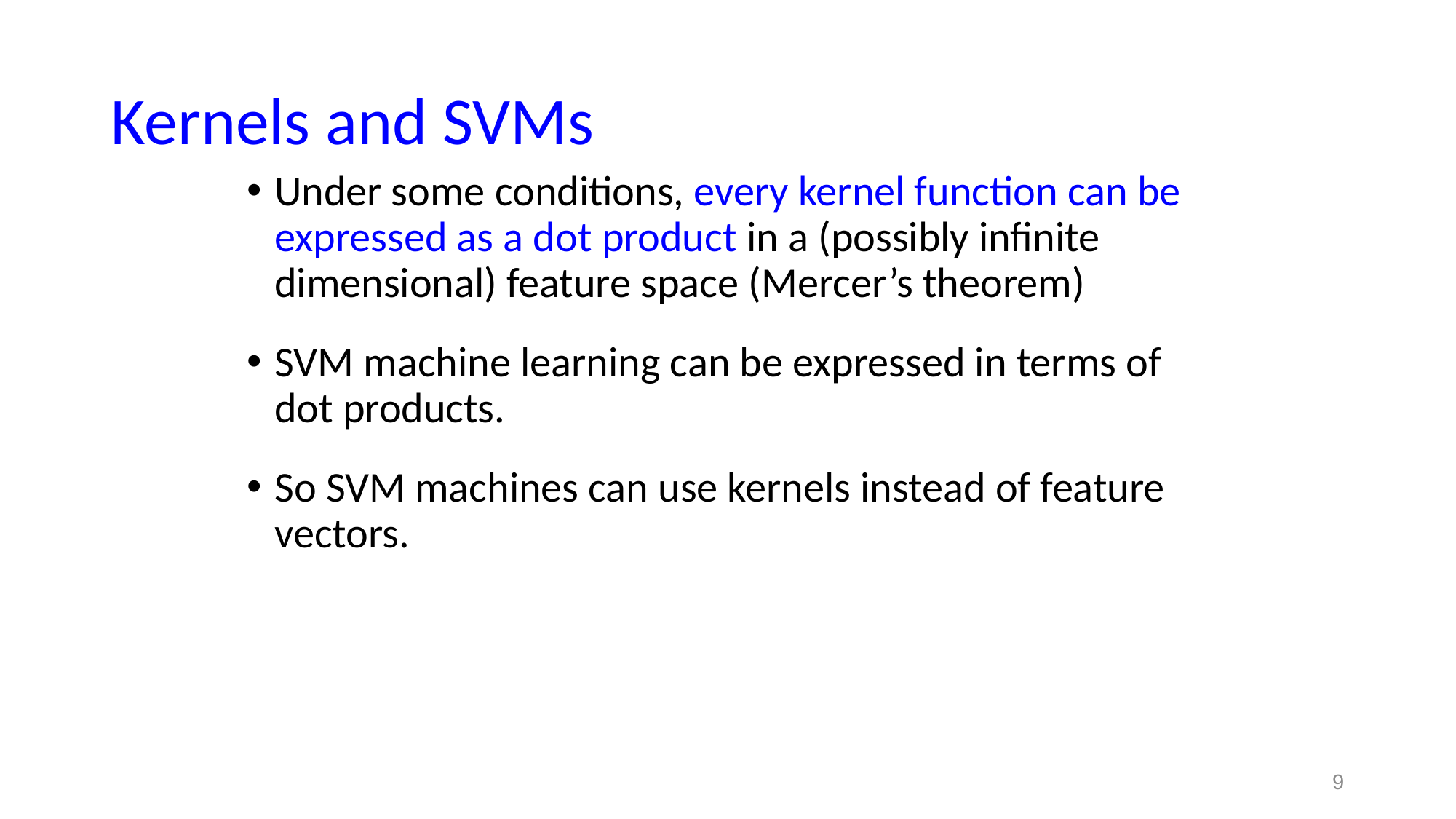

# Kernels and SVMs
Under some conditions, every kernel function can be expressed as a dot product in a (possibly infinite dimensional) feature space (Mercer’s theorem)
SVM machine learning can be expressed in terms of dot products.
So SVM machines can use kernels instead of feature vectors.
9